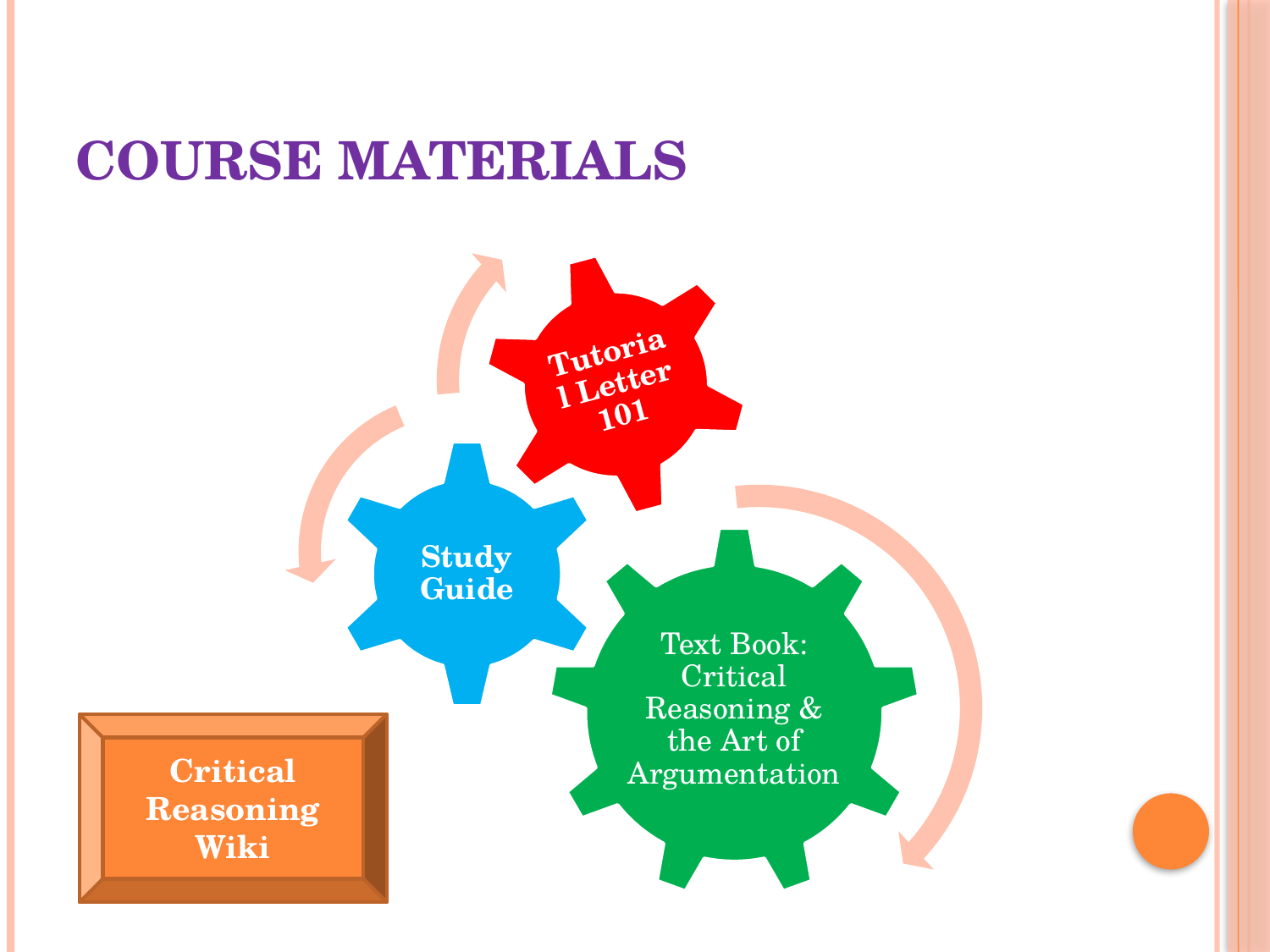

# Course materials
Text Book: Critical Reasoning & the Art of Argumentation
Study Guide
Tutorial Letter 101
Critical Reasoning Wiki